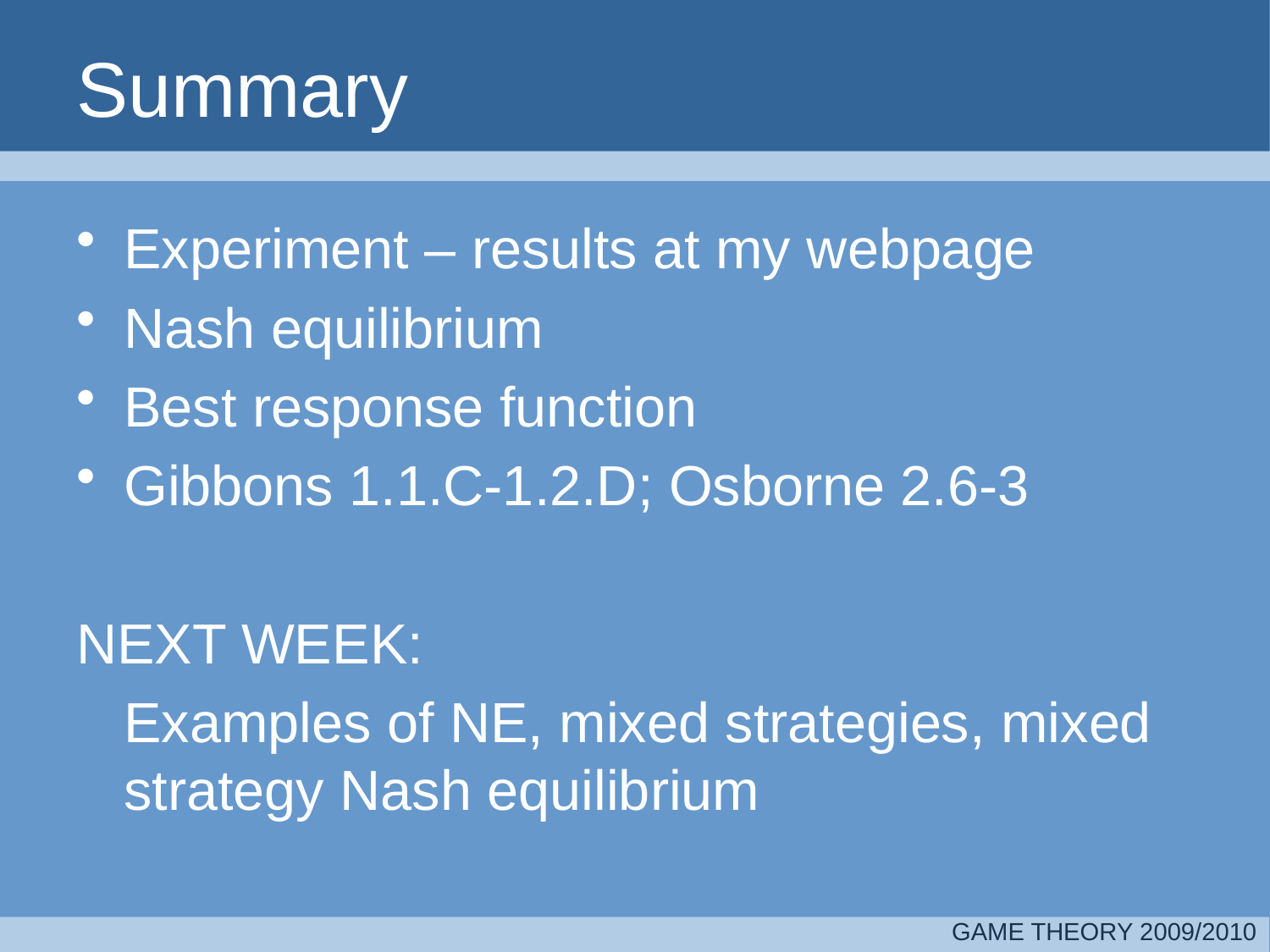

# Summary
Experiment – results at my webpage
Nash equilibrium
Best response function
Gibbons 1.1.C-1.2.D; Osborne 2.6-3

NEXT WEEK:
 	Examples of NE, mixed strategies, mixed strategy Nash equilibrium

GAME THEORY 2009/2010